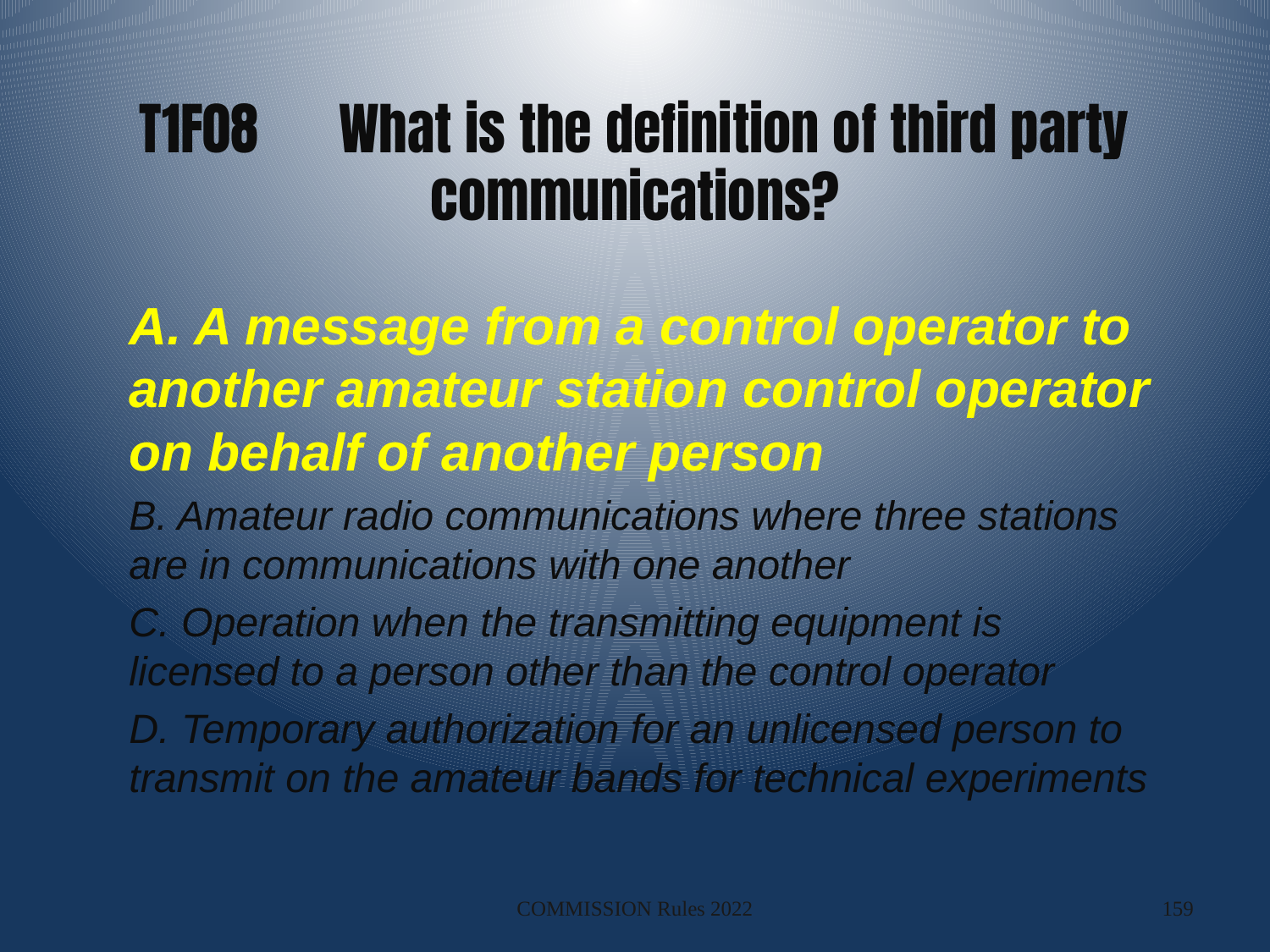

# T1F08      What is the definition of third party communications?
A. A message from a control operator to another amateur station control operator on behalf of another person
B. Amateur radio communications where three stations are in communications with one another
C. Operation when the transmitting equipment is licensed to a person other than the control operator
D. Temporary authorization for an unlicensed person to transmit on the amateur bands for technical experiments
COMMISSION Rules 2022
159